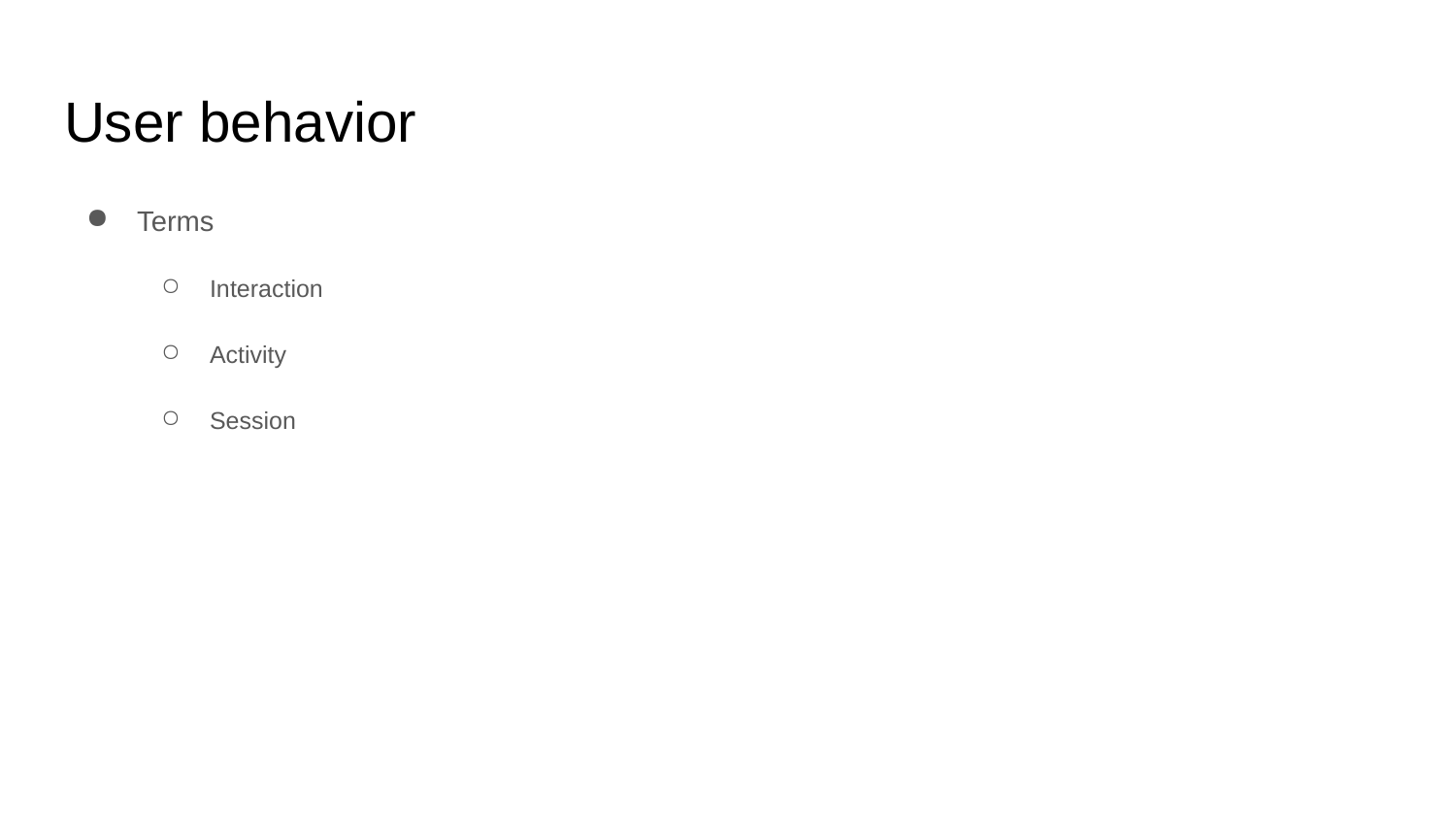

# User behavior
Terms
Interaction
Activity
Session